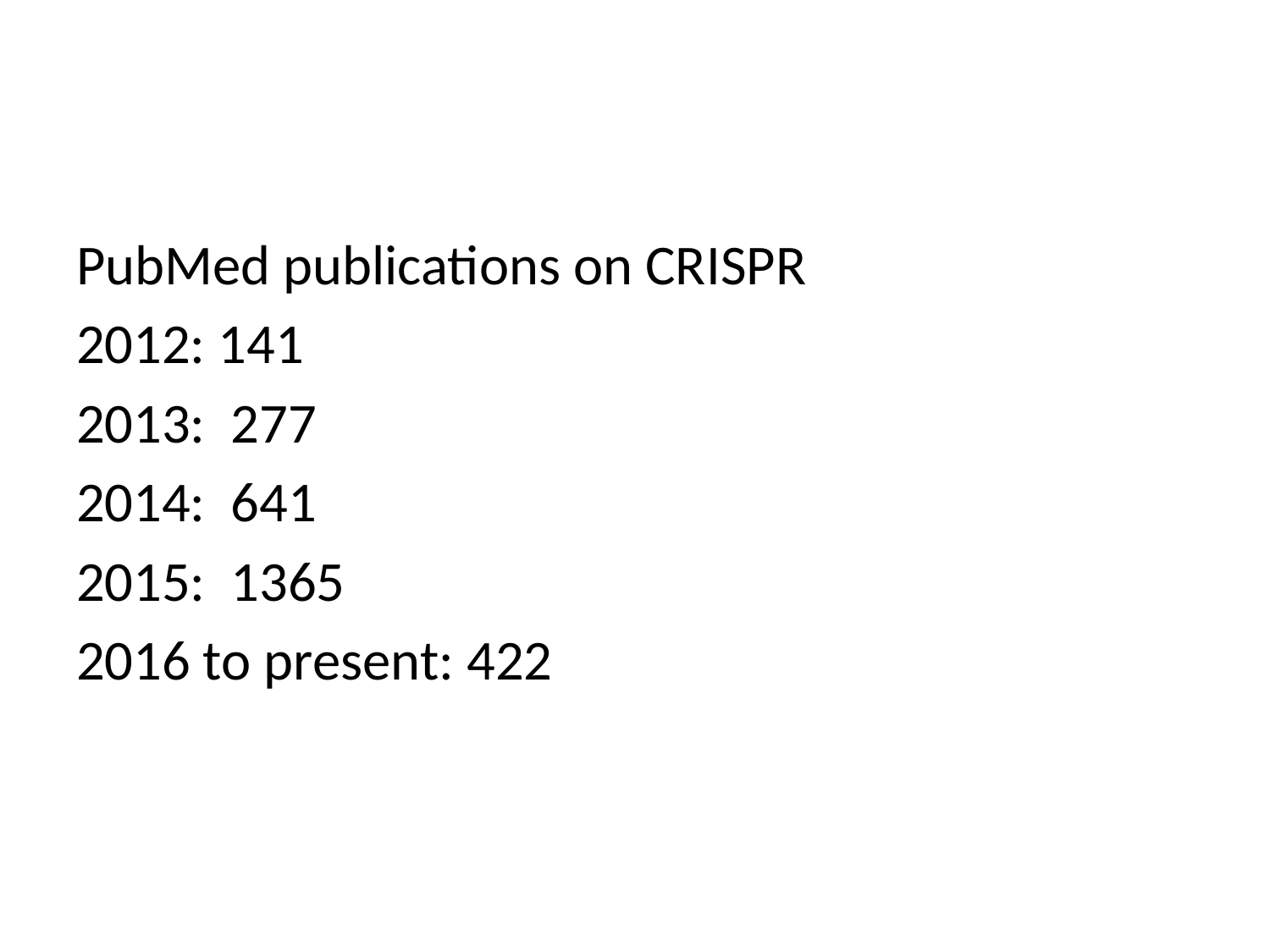

#
PubMed publications on CRISPR
2012: 141
2013:  277
2014:  641
2015:  1365
2016 to present: 422